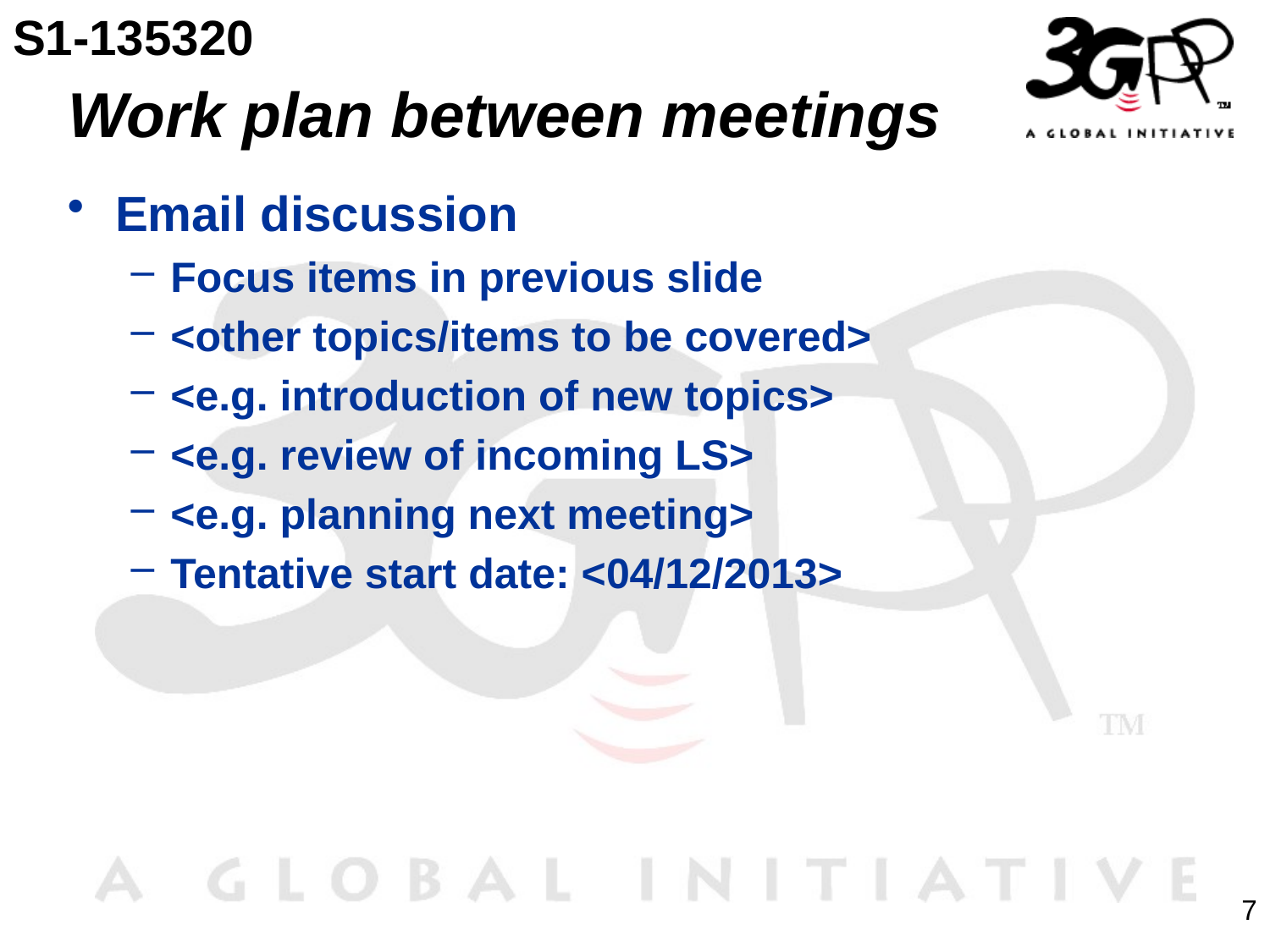

S1-135320
# Work plan between meetings
Email discussion
Focus items in previous slide
<other topics/items to be covered>
<e.g. introduction of new topics>
<e.g. review of incoming LS>
<e.g. planning next meeting>
Tentative start date: <04/12/2013>
7